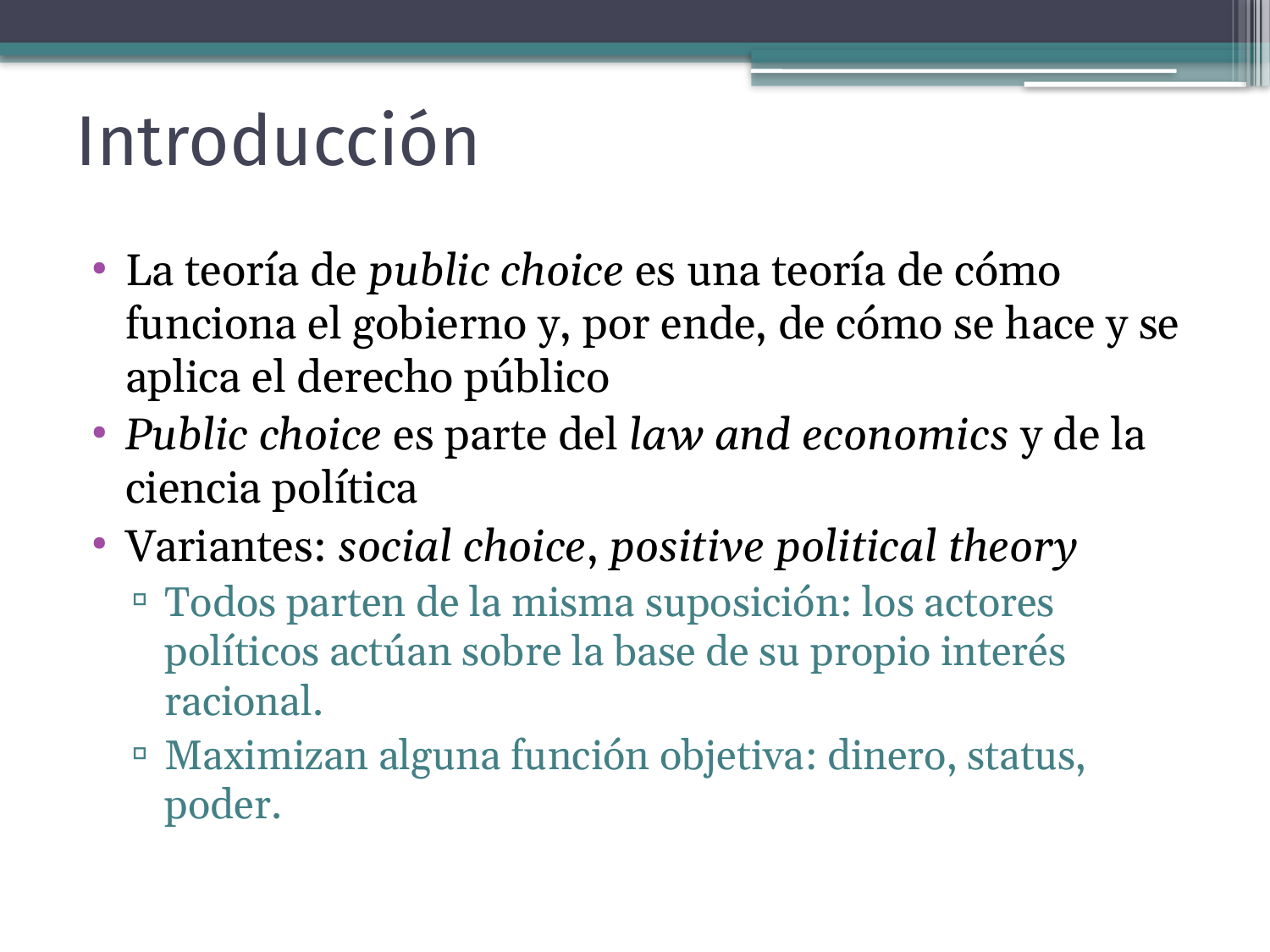

# Introducción
La teoría de public choice es una teoría de cómo funciona el gobierno y, por ende, de cómo se hace y se aplica el derecho público
Public choice es parte del law and economics y de la ciencia política
Variantes: social choice, positive political theory
Todos parten de la misma suposición: los actores políticos actúan sobre la base de su propio interés racional.
Maximizan alguna función objetiva: dinero, status, poder.